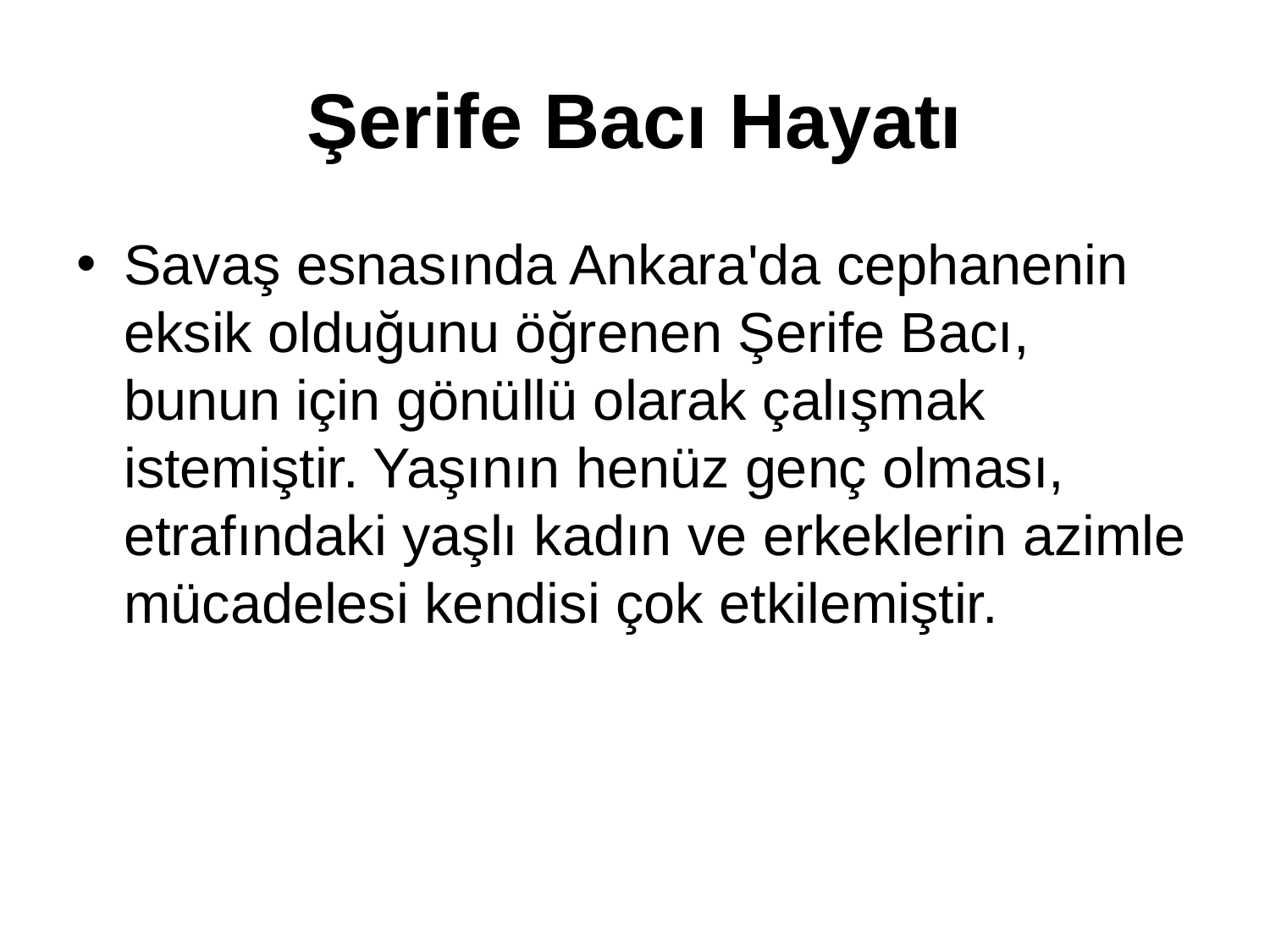

# Şerife Bacı Hayatı
Savaş esnasında Ankara'da cephanenin eksik olduğunu öğrenen Şerife Bacı, bunun için gönüllü olarak çalışmak istemiştir. Yaşının henüz genç olması, etrafındaki yaşlı kadın ve erkeklerin azimle mücadelesi kendisi çok etkilemiştir.